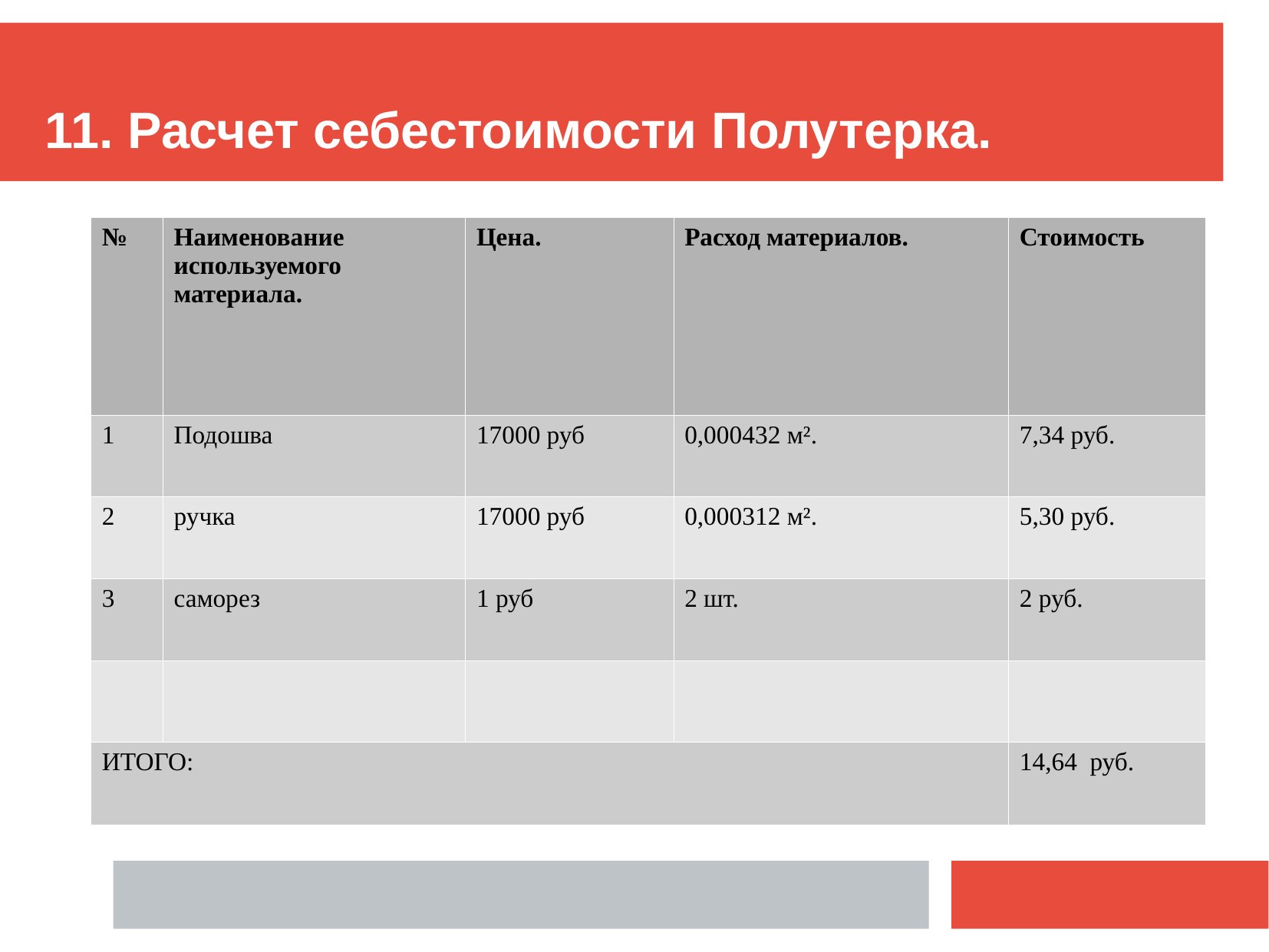

11. Расчет себестоимости Полутерка.
| № | Наименование используемого материала. | Цена. | Расход материалов. | Стоимость |
| --- | --- | --- | --- | --- |
| 1 | Подошва | 17000 руб | 0,000432 м². | 7,34 руб. |
| 2 | ручка | 17000 руб | 0,000312 м². | 5,30 руб. |
| 3 | саморез | 1 руб | 2 шт. | 2 руб. |
|  |  |  |  |  |
| ИТОГО: |  |  |  | 14,64 руб. |